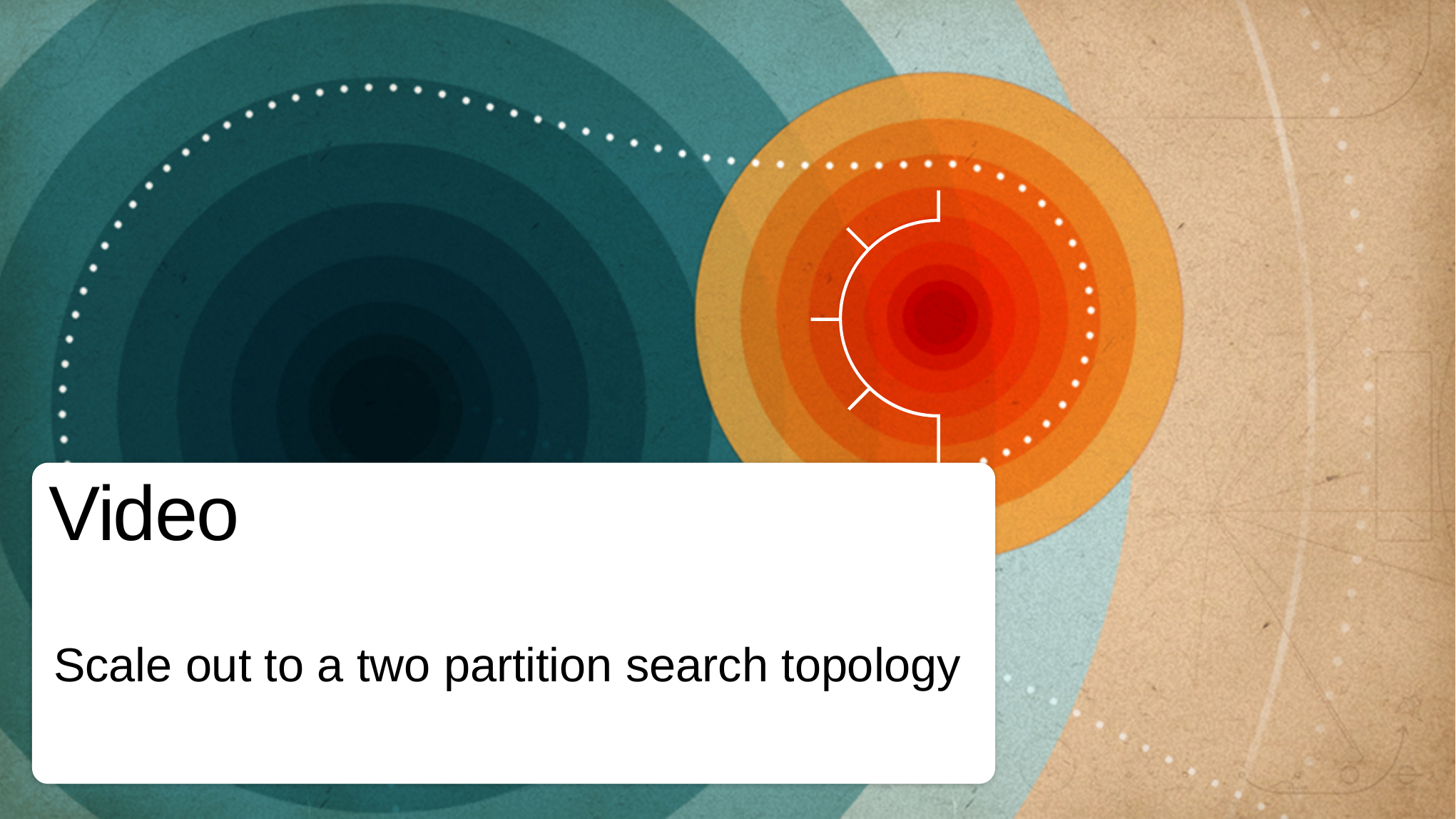

# Video
Scale out to a two partition search topology